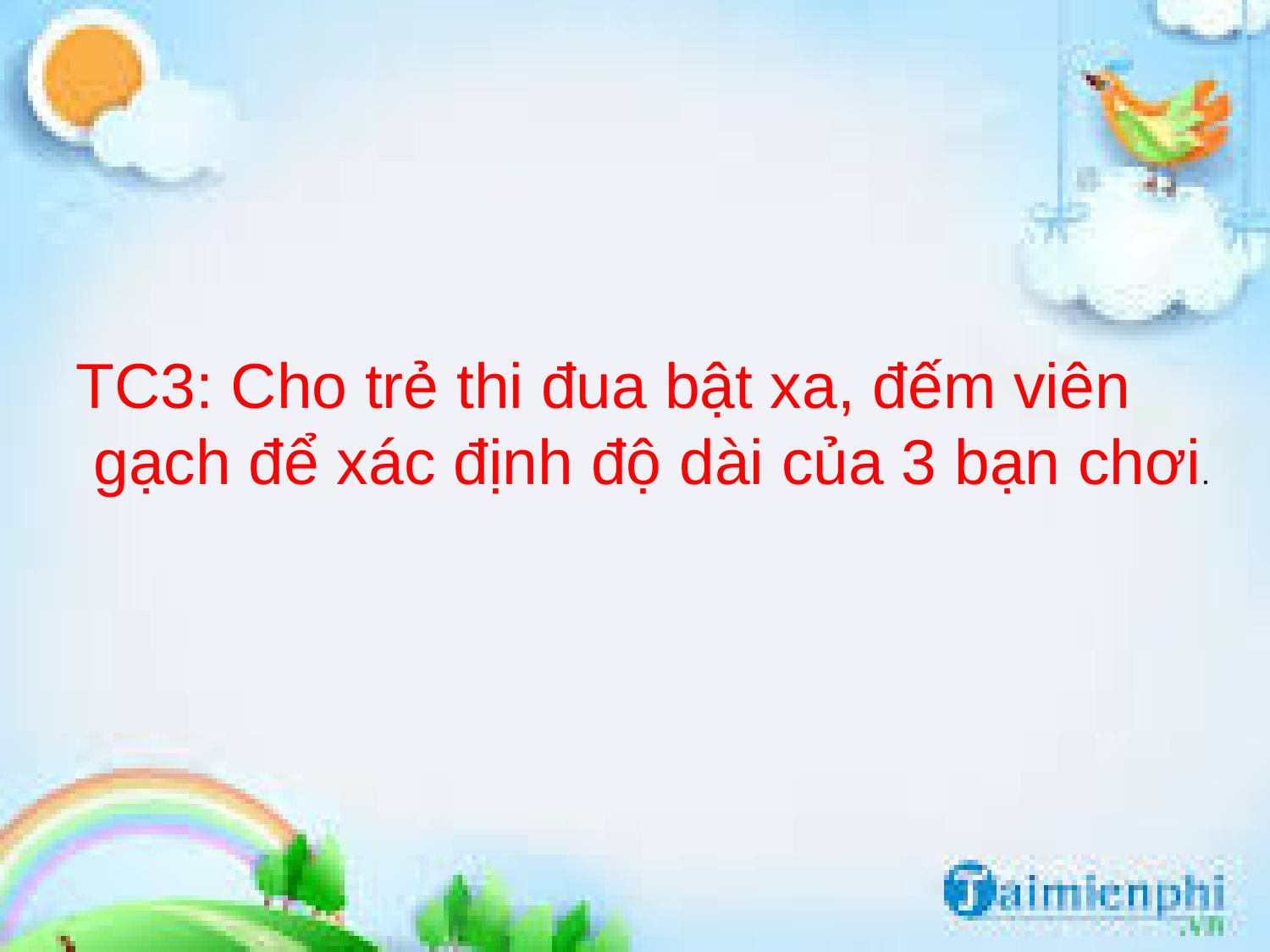

TC3: Cho trẻ thi đua bật xa, đếm viên
 gạch để xác định độ dài của 3 bạn chơi.